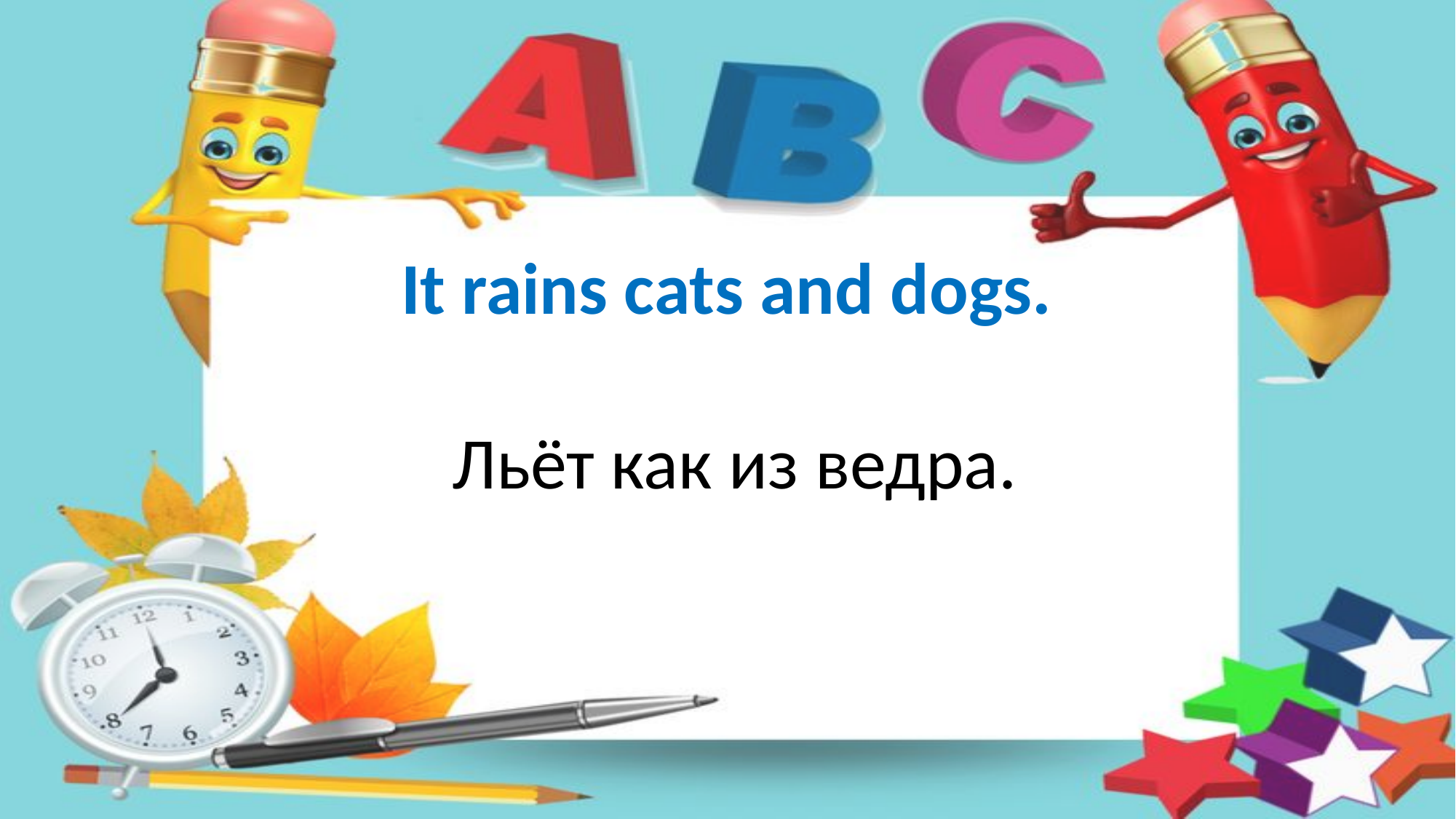

It rains cats and dogs.

Льёт как из ведра.